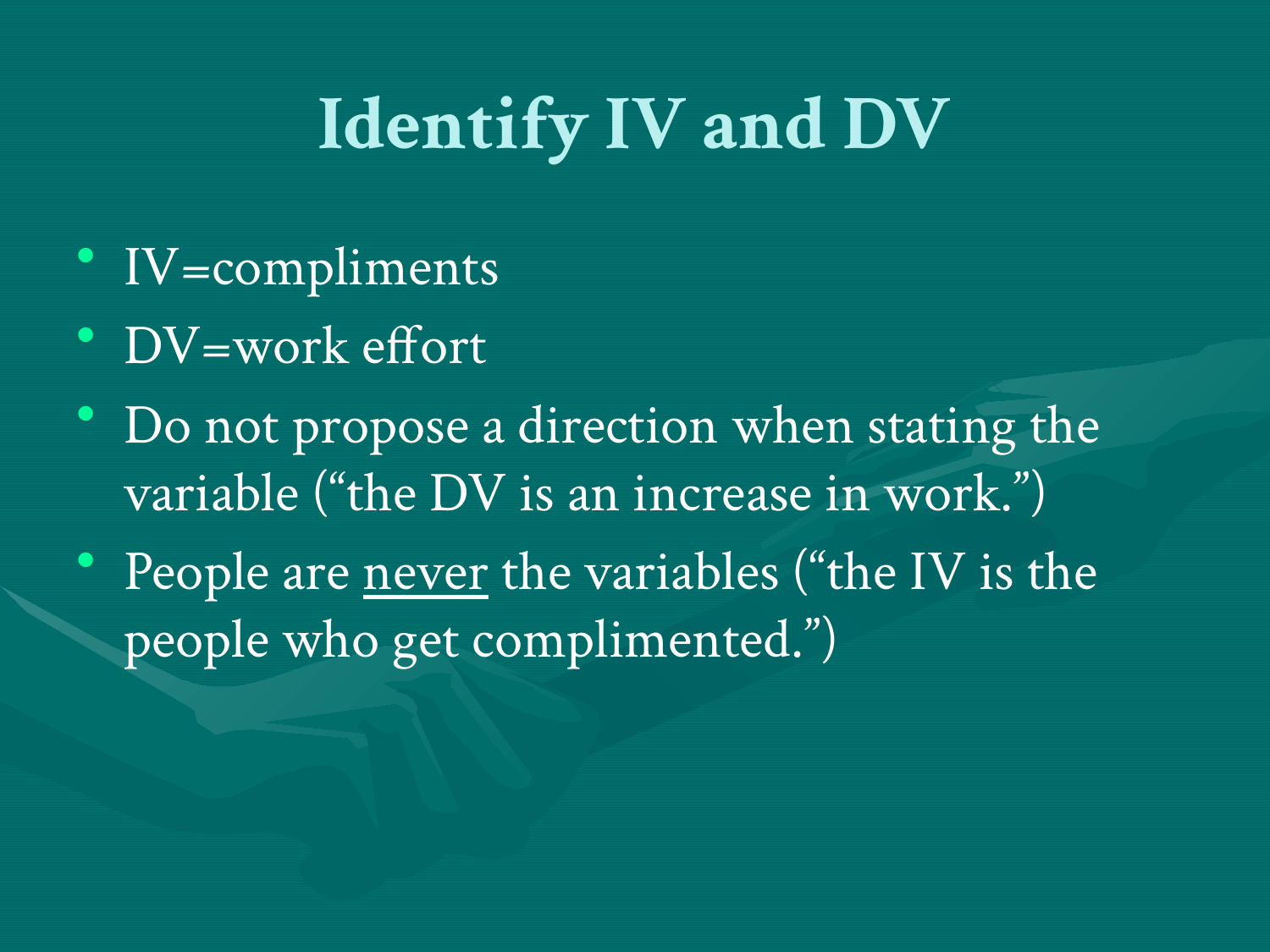

# Identify IV and DV
IV=compliments
DV=work effort
Do not propose a direction when stating the variable (“the DV is an increase in work.”)
People are never the variables (“the IV is the people who get complimented.”)